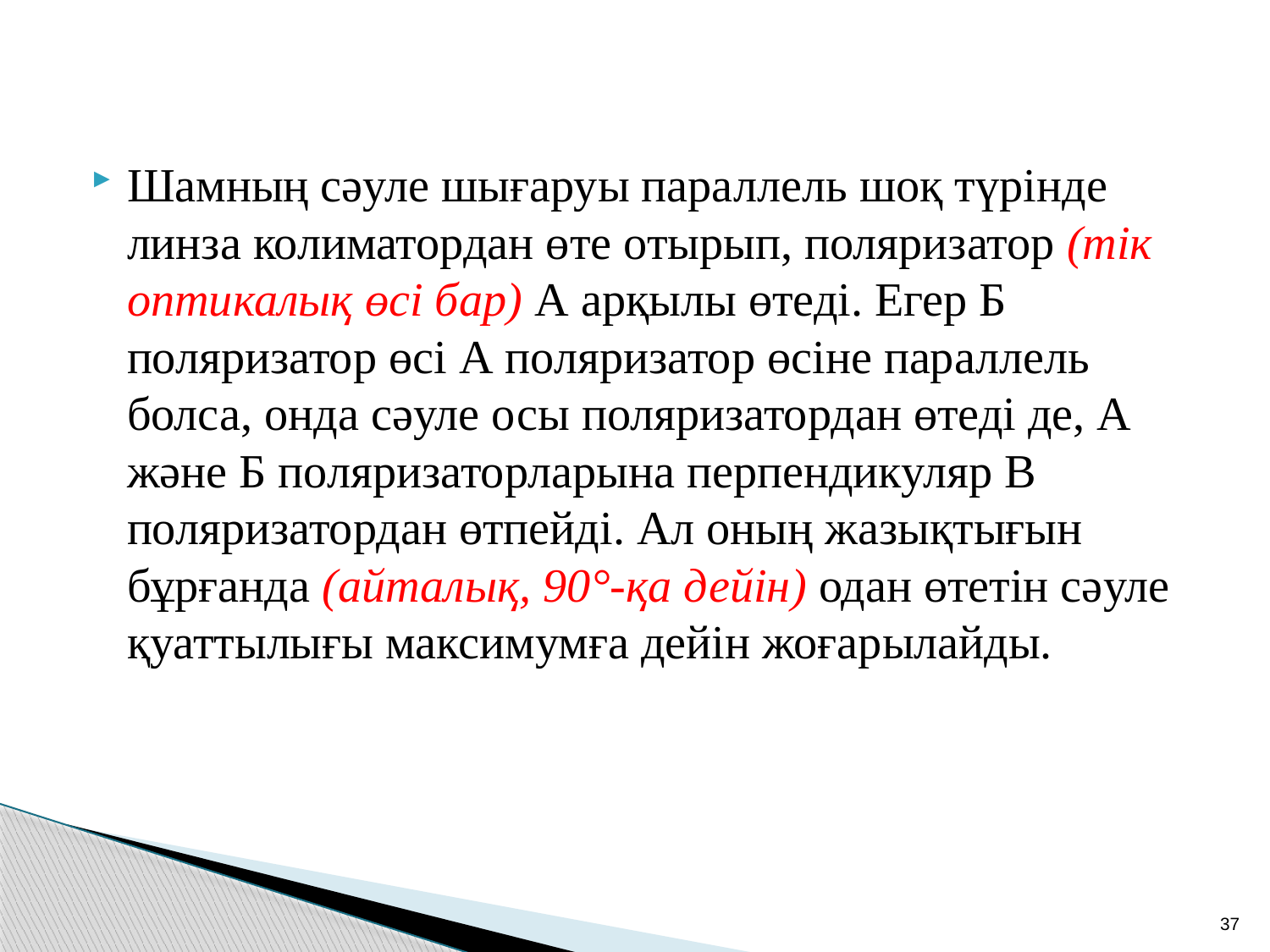

Шамның сәуле шығаруы параллель шоқ түрінде линза колиматордан өте отырып, поляризатор (тік оптикалық өсі бар) А арқылы өтеді. Егер Б поляризатор өсі А поляризатор өсіне параллель болса, онда сәуле осы поляризатордан өтеді де, А және Б поляризаторларына перпендикуляр В поляризатордан өтпейді. Ал оның жазықтығын бұрғанда (айталық, 90°-қа дейін) одан өтетін сәуле қуаттылығы максимумға дейін жоғарылайды.
37